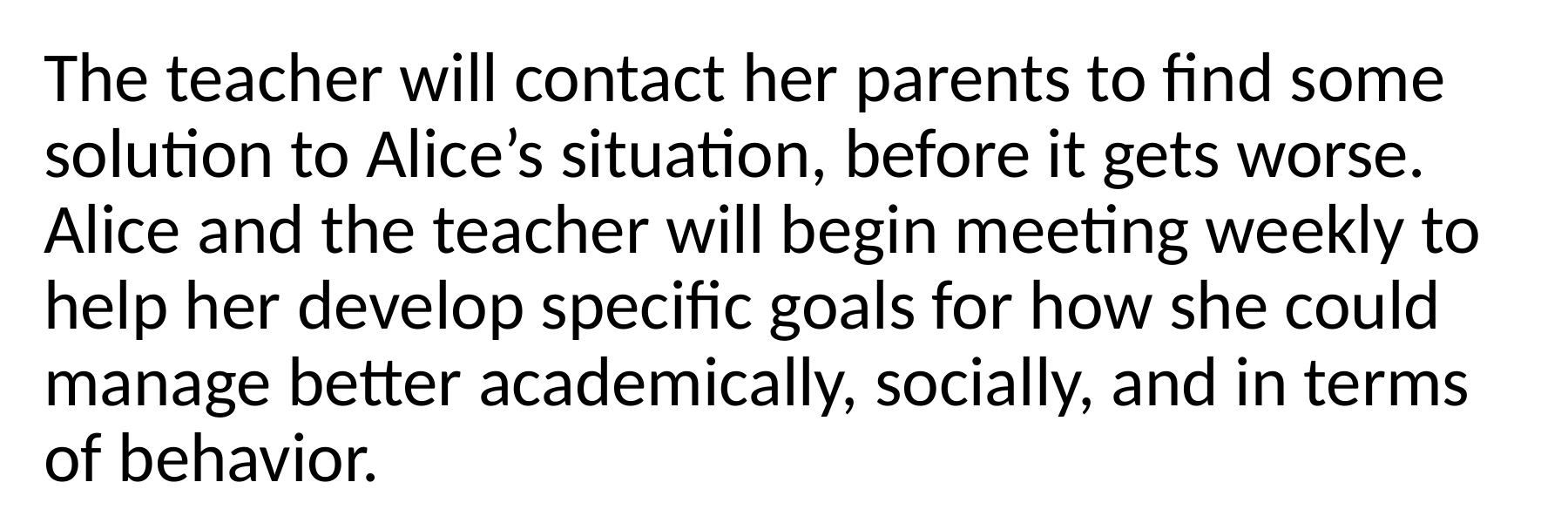

The teacher will contact her parents to find some solution to Alice’s situation, before it gets worse. Alice and the teacher will begin meeting weekly to help her develop specific goals for how she could manage better academically, socially, and in terms of behavior.